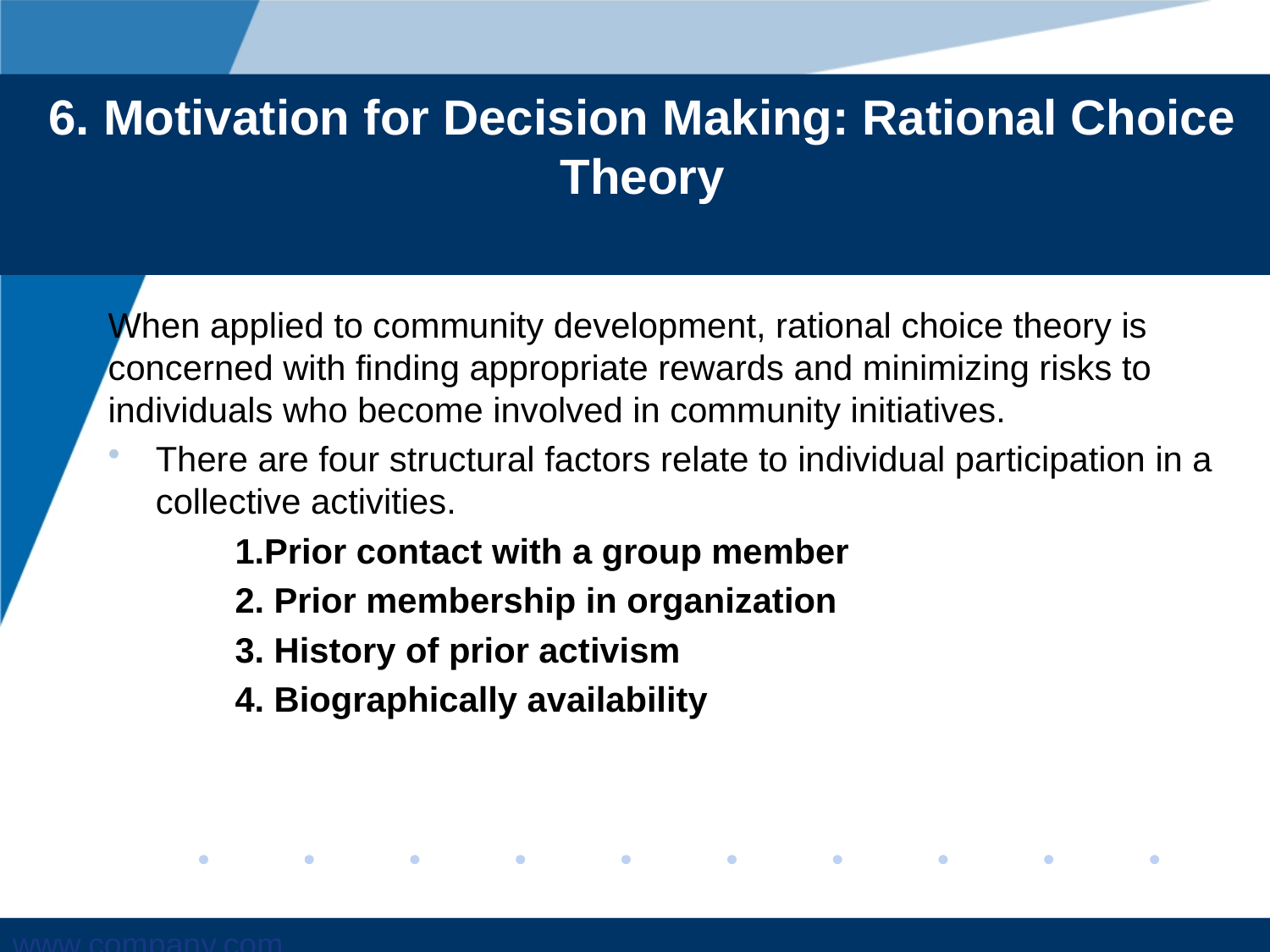

# 6. Motivation for Decision Making: Rational Choice Theory
When applied to community development, rational choice theory is concerned with finding appropriate rewards and minimizing risks to individuals who become involved in community initiatives.
There are four structural factors relate to individual participation in a collective activities.
1.Prior contact with a group member
2. Prior membership in organization
3. History of prior activism
4. Biographically availability